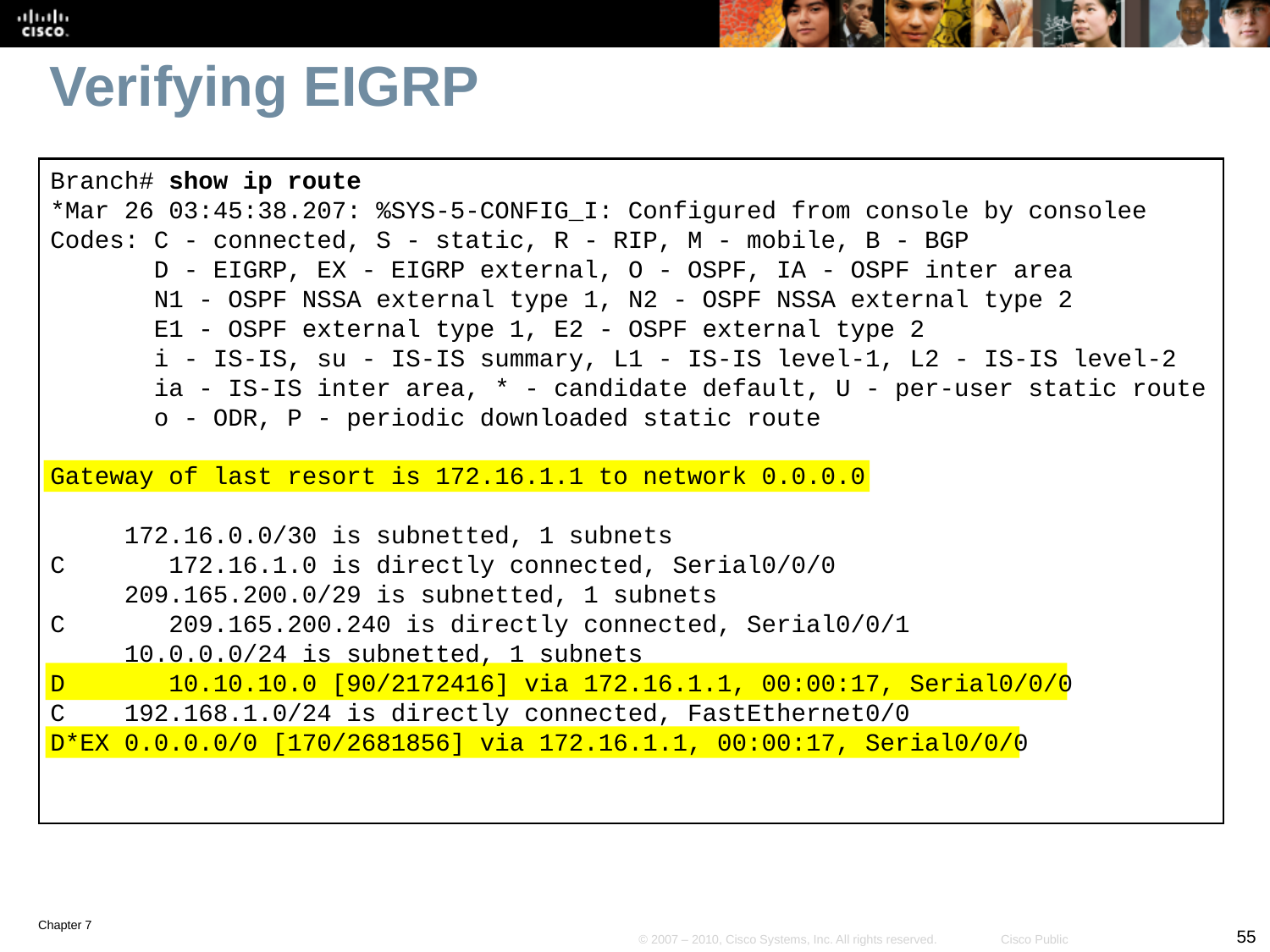

# Verifying EIGRP
Branch# show ip route
*Mar 26 03:45:38.207: %SYS-5-CONFIG_I: Configured from console by consolee
Codes: C - connected, S - static, R - RIP, M - mobile, B - BGP
       D - EIGRP, EX - EIGRP external, O - OSPF, IA - OSPF inter area
       N1 - OSPF NSSA external type 1, N2 - OSPF NSSA external type 2
       E1 - OSPF external type 1, E2 - OSPF external type 2
       i - IS-IS, su - IS-IS summary, L1 - IS-IS level-1, L2 - IS-IS level-2
       ia - IS-IS inter area, * - candidate default, U - per-user static route
       o - ODR, P - periodic downloaded static route

Gateway of last resort is 172.16.1.1 to network 0.0.0.0

     172.16.0.0/30 is subnetted, 1 subnets
C       172.16.1.0 is directly connected, Serial0/0/0
     209.165.200.0/29 is subnetted, 1 subnets
C       209.165.200.240 is directly connected, Serial0/0/1
     10.0.0.0/24 is subnetted, 1 subnets
D       10.10.10.0 [90/2172416] via 172.16.1.1, 00:00:17, Serial0/0/0
C    192.168.1.0/24 is directly connected, FastEthernet0/0
D*EX 0.0.0.0/0 [170/2681856] via 172.16.1.1, 00:00:17, Serial0/0/0